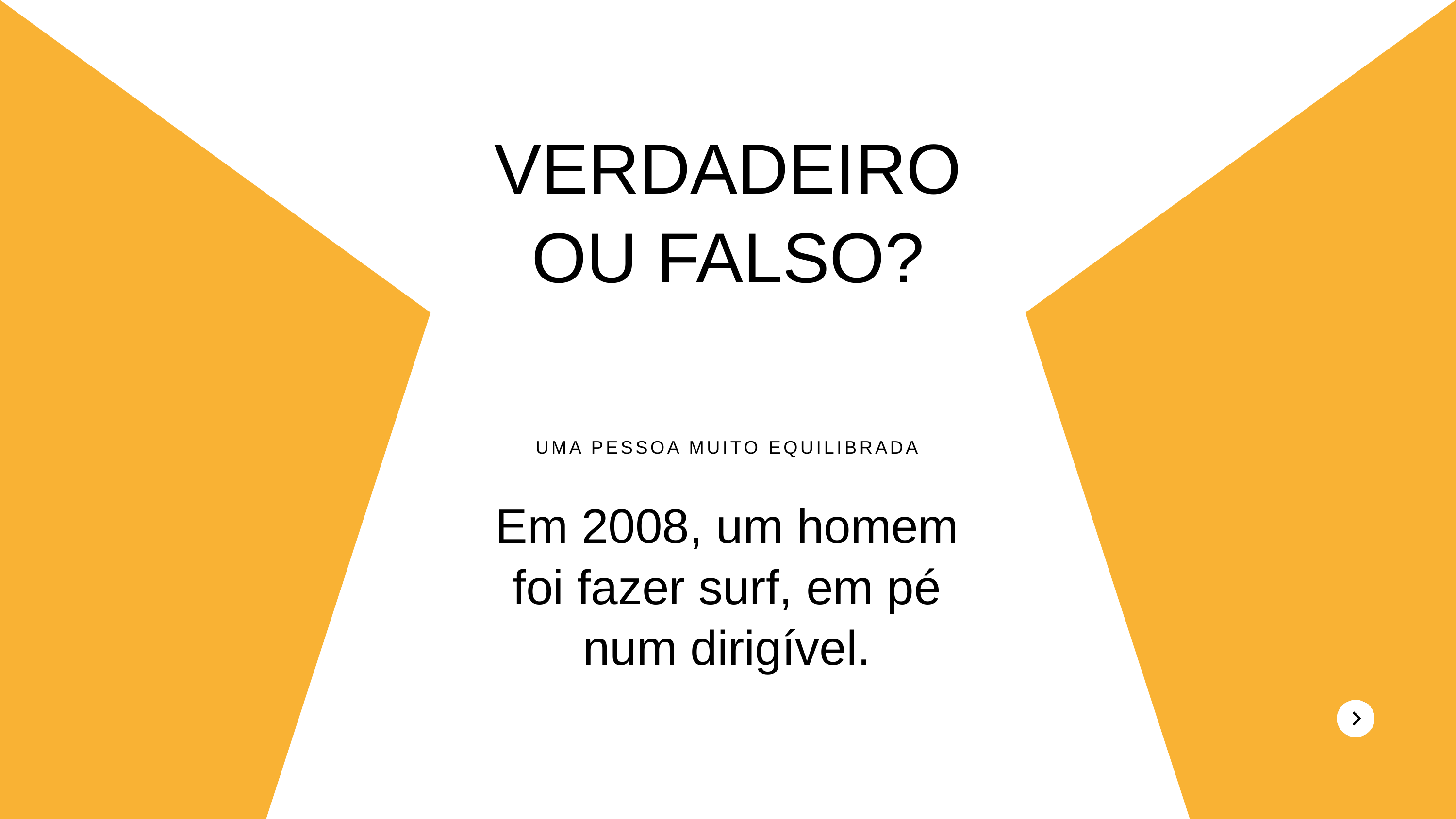

VERDADEIRO OU FALSO?
UMA PESSOA MUITO EQUILIBRADA
Em 2008, um homem foi fazer surf, em pé num dirigível.